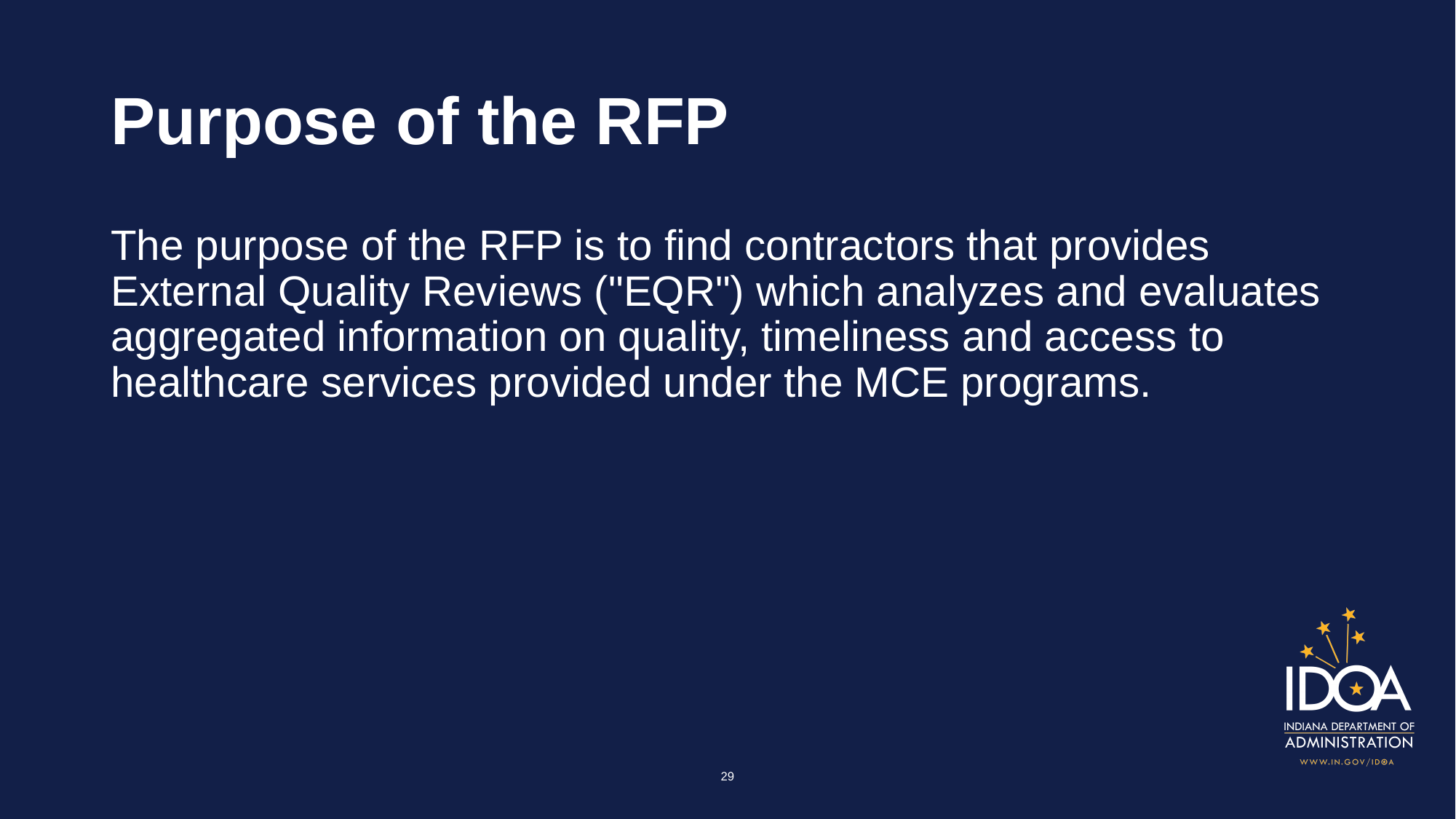

# Purpose of the RFP
The purpose of the RFP is to find contractors that provides External Quality Reviews ("EQR") which analyzes and evaluates aggregated information on quality, timeliness and access to healthcare services provided under the MCE programs.
29